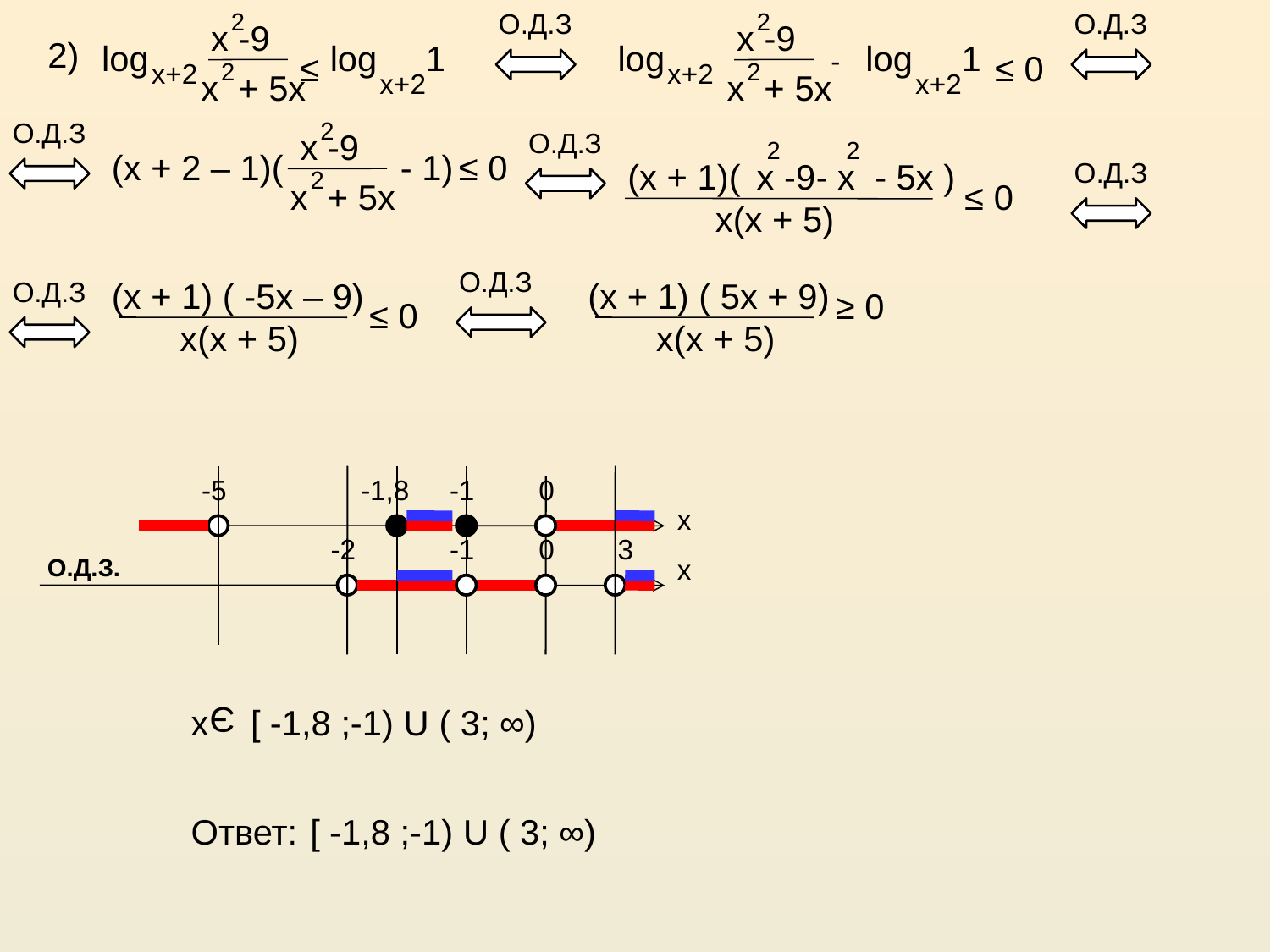

2
О.Д.З
2
О.Д.З
x -9
x -9
2)
log
log     1
log                     -
log     1
≤
≤ 0
x+2
2

x+2
2

x  + 5x
x+2
x  + 5x
x+2
О.Д.З
2
x -9
О.Д.З
2
2
(x + 2 – 1)(            - 1)
 ≤ 0
(x + 1)(
         x(x + 5)
x -9
 - x  - 5x )
О.Д.З

2
x  + 5x

  ≤ 0

О.Д.З
О.Д.З
(x + 1) ( -5x – 9)
       x(x + 5)
(x + 1) ( 5x + 9)
       x(x + 5)
  ≥ 0
  ≤ 0

-5
-1,8
-1
0
x

-2
-1
0
3
x
О.Д.З.

x
Э
[ -1,8 ;-1) U ( 3; ∞)
Ответ:
[ -1,8 ;-1) U ( 3; ∞)